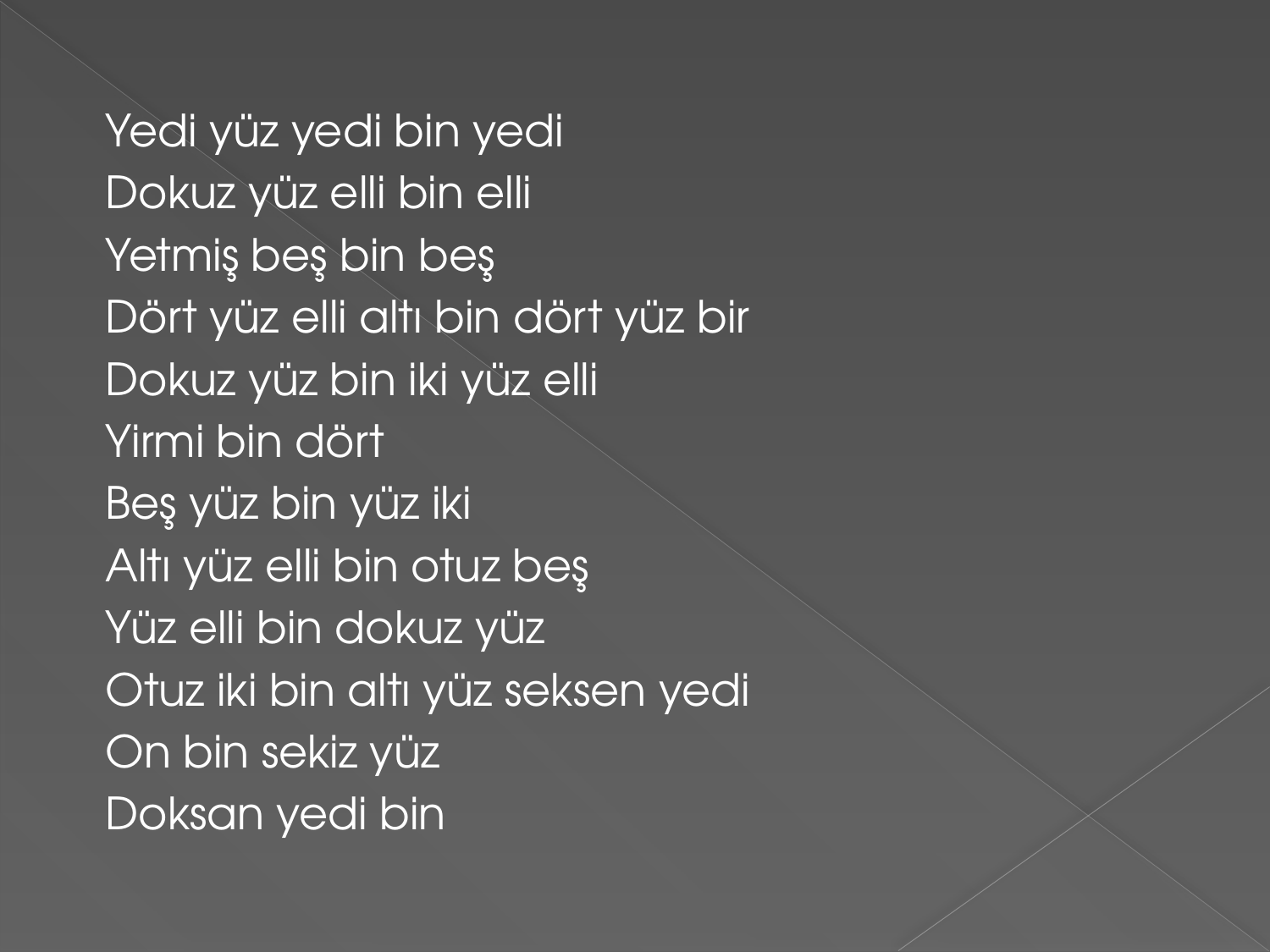

Yedi yüz yedi bin yedi
Dokuz yüz elli bin elli
Yetmiş beş bin beş
Dört yüz elli altı bin dört yüz bir
Dokuz yüz bin iki yüz elli
Yirmi bin dört
Beş yüz bin yüz iki
Altı yüz elli bin otuz beş
Yüz elli bin dokuz yüz
Otuz iki bin altı yüz seksen yedi
On bin sekiz yüz
Doksan yedi bin